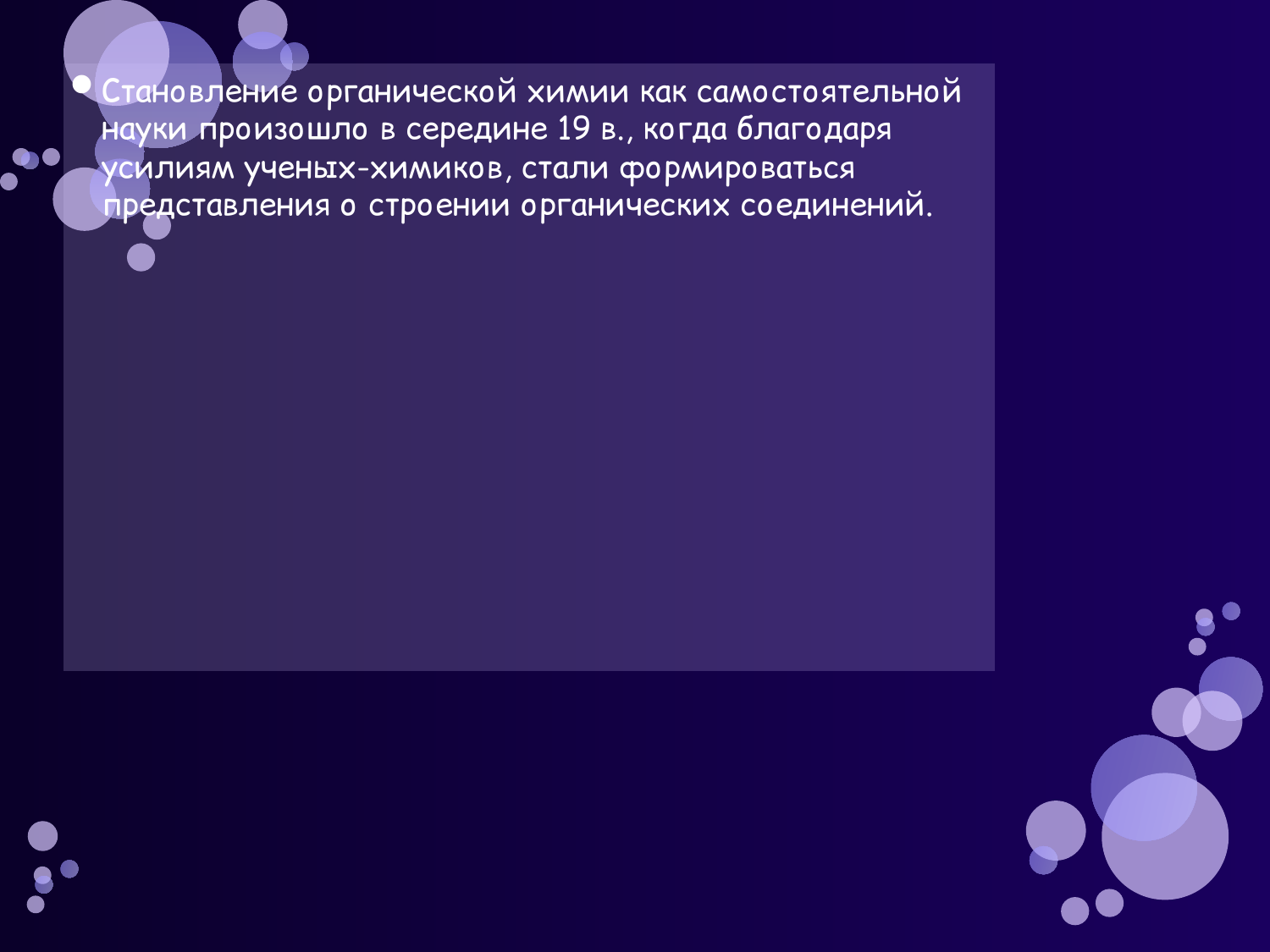

Становление органической химии как самостоятельной науки произошло в середине 19 в., когда благодаря усилиям ученых-химиков, стали формироваться представления о строении органических соединений.